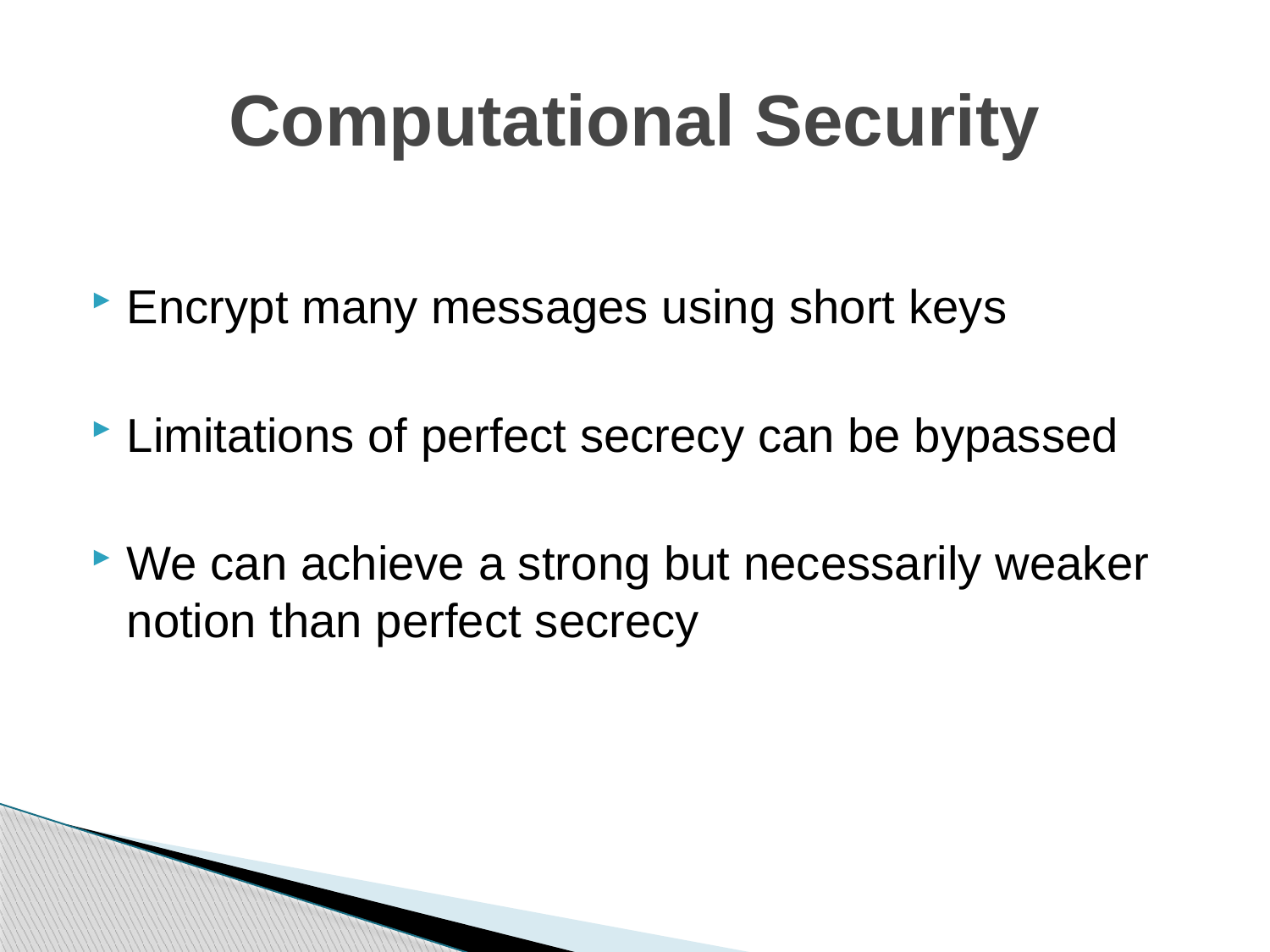

# Computational Security

Encrypt many messages using short keys

Limitations of perfect secrecy can be bypassed

We can achieve a strong but necessarily weaker notion than perfect secrecy